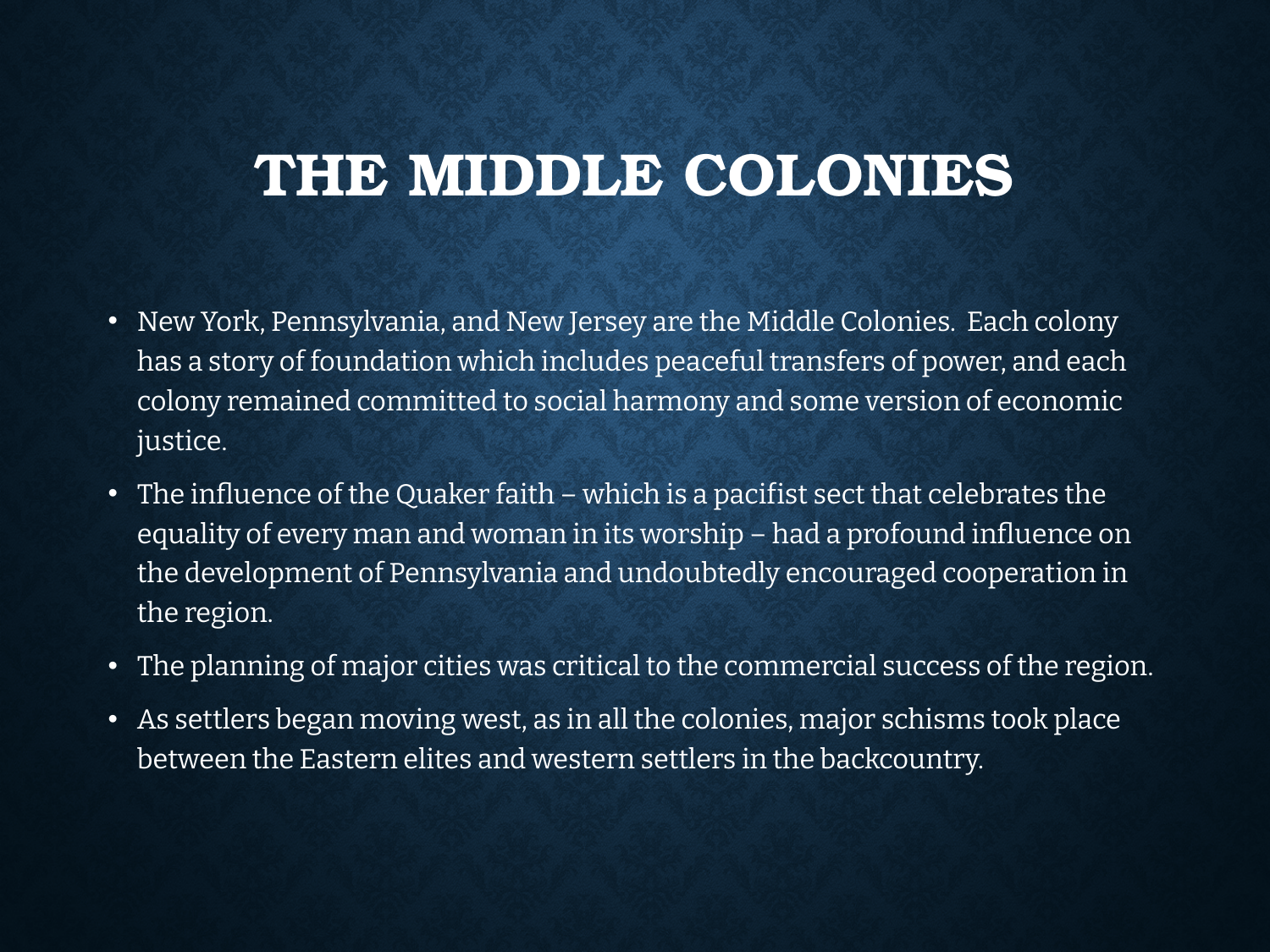

# The Middle Colonies
New York, Pennsylvania, and New Jersey are the Middle Colonies.  Each colony has a story of foundation which includes peaceful transfers of power, and each colony remained committed to social harmony and some version of economic justice.
The influence of the Quaker faith – which is a pacifist sect that celebrates the equality of every man and woman in its worship – had a profound influence on the development of Pennsylvania and undoubtedly encouraged cooperation in the region.
The planning of major cities was critical to the commercial success of the region.
As settlers began moving west, as in all the colonies, major schisms took place between the Eastern elites and western settlers in the backcountry.